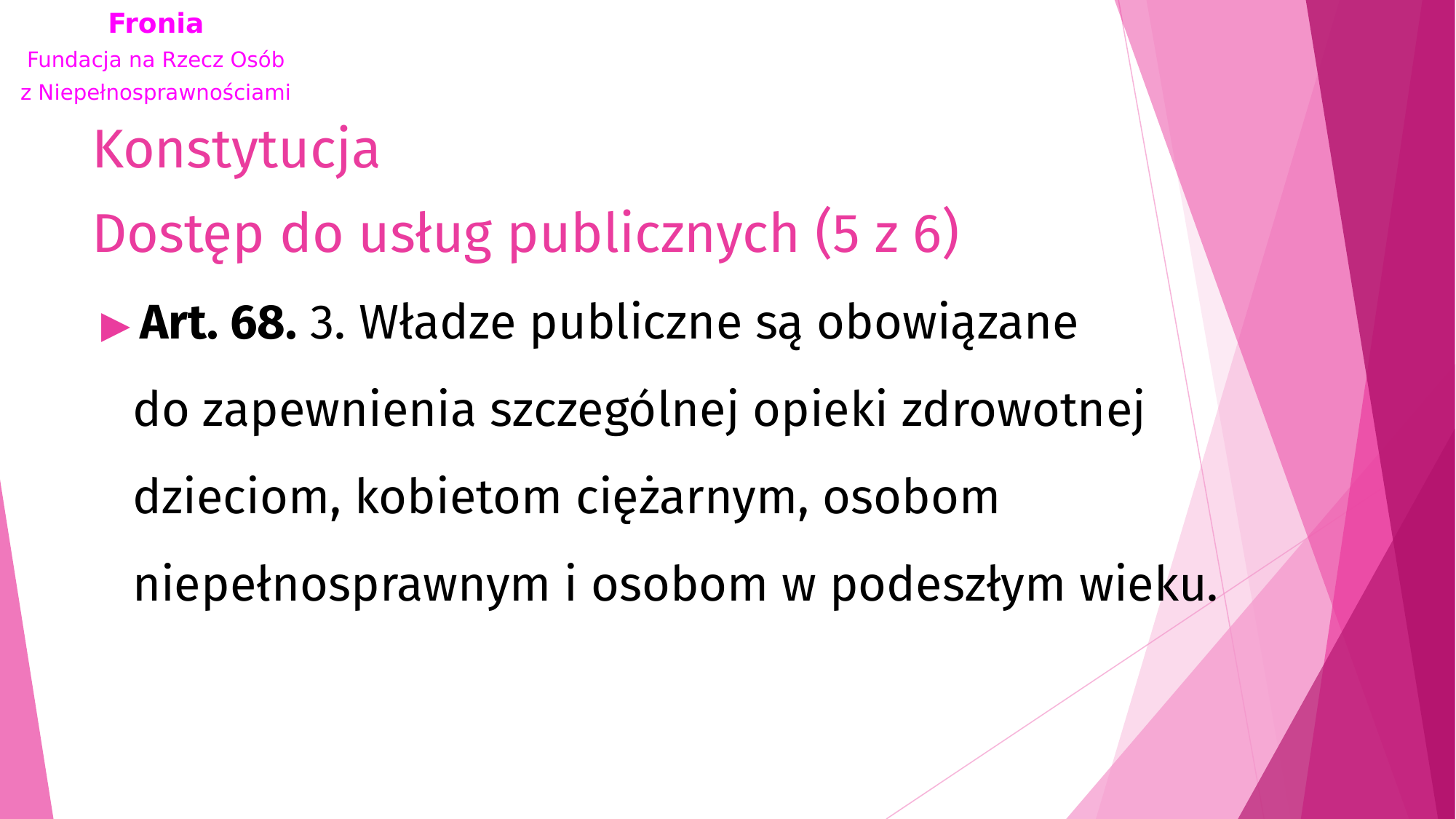

# Konstytucja Dostęp do usług publicznych (5 z 6)
Art. 68. 3. Władze publiczne są obowiązane do zapewnienia szczególnej opieki zdrowotnej dzieciom, kobietom ciężarnym, osobom niepełnosprawnym i osobom w podeszłym wieku.